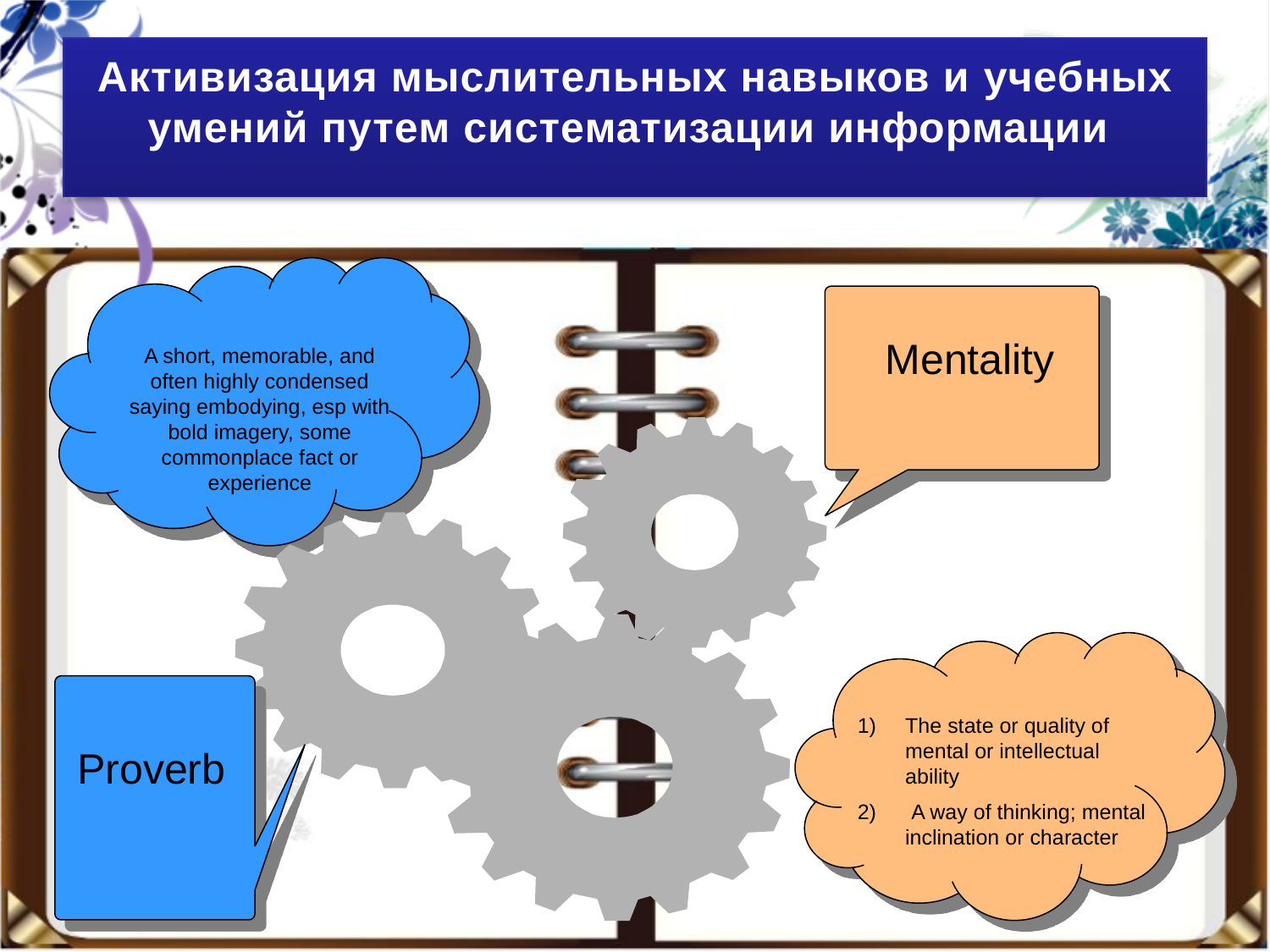

# Активизация мыслительных навыков и учебных умений путем систематизации информации

Mentality
A short, memorable, and often highly condensed saying embodying, esp with bold imagery, some commonplace fact or experience

The state or quality of mental or intellectual ability
 A way of thinking; mental inclination or character

Proverb